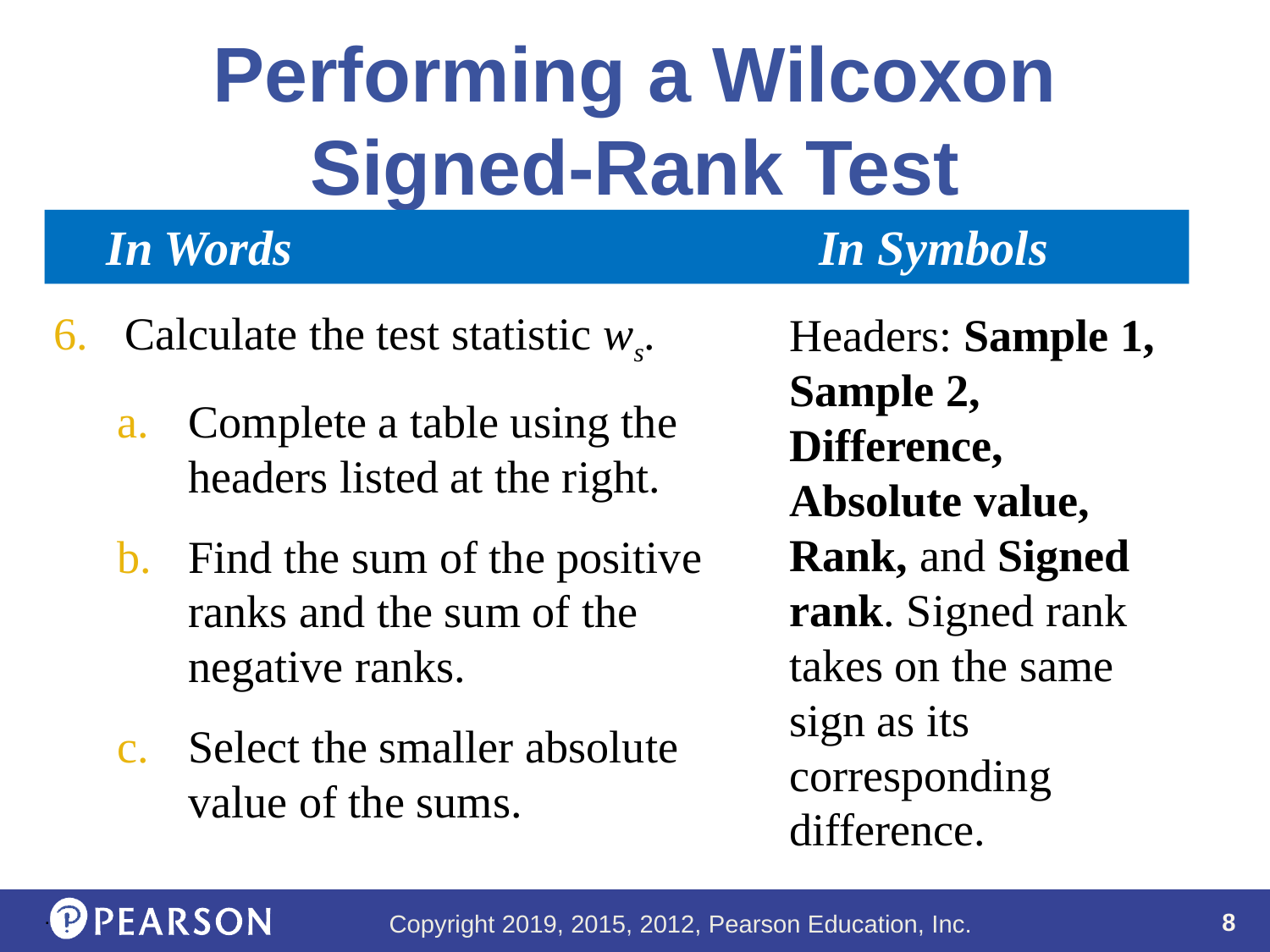

# Performing a Wilcoxon Signed-Rank Test
    In Words					In Symbols
Calculate the test statistic ws.
Complete a table using the headers listed at the right.
Find the sum of the positive ranks and the sum of the negative ranks.
Select the smaller absolute value of the sums.
Headers: Sample 1, Sample 2, Difference, Absolute value, Rank, and Signed rank. Signed rank takes on the same sign as its corresponding difference.
.